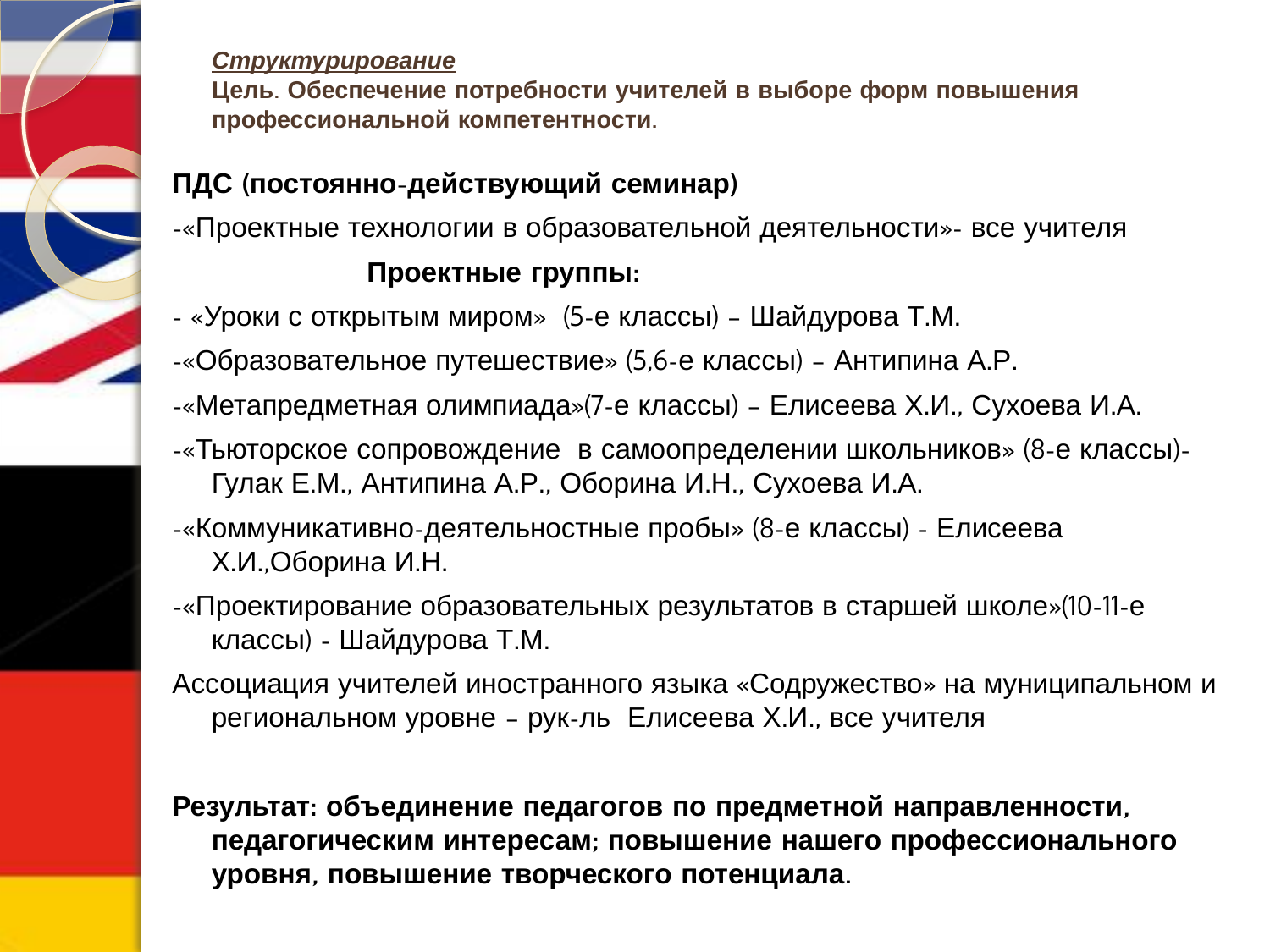

# Структурирование Цель. Обеспечение потребности учителей в выборе форм повышения профессиональной компетентности.
ПДС (постоянно-действующий семинар)
-«Проектные технологии в образовательной деятельности»- все учителя
                       Проектные группы:
- «Уроки с открытым миром»  (5-е классы) – Шайдурова Т.М.
-«Образовательное путешествие» (5,6-е классы) – Антипина А.Р.
-«Метапредметная олимпиада»(7-е классы) – Елисеева Х.И., Сухоева И.А.
-«Тьюторское сопровождение  в самоопределении школьников» (8-е классы)-  Гулак Е.М., Антипина А.Р., Оборина И.Н., Сухоева И.А.
-«Коммуникативно-деятельностные пробы» (8-е классы) - Елисеева Х.И.,Оборина И.Н.
-«Проектирование образовательных результатов в старшей школе»(10-11-е классы) - Шайдурова Т.М.
Ассоциация учителей иностранного языка «Содружество» на муниципальном и региональном уровне – рук-ль  Елисеева Х.И., все учителя

Результат: объединение педагогов по предметной направленности, педагогическим интересам; повышение нашего профессионального уровня, повышение творческого потенциала.